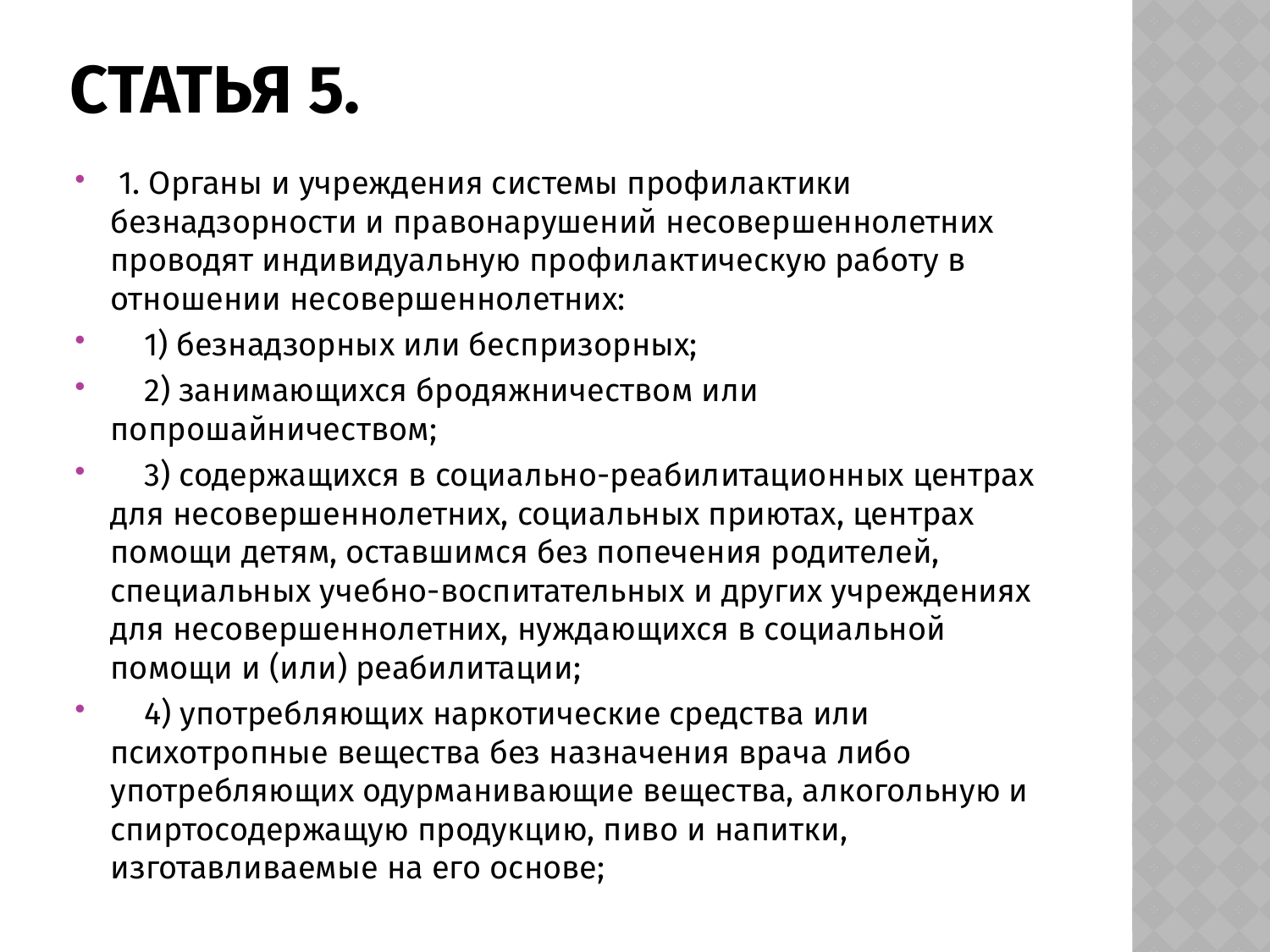

# Статья 5.
 1. Органы и учреждения системы профилактики безнадзорности и правонарушений несовершеннолетних проводят индивидуальную профилактическую работу в отношении несовершеннолетних:
    1) безнадзорных или беспризорных;
    2) занимающихся бродяжничеством или попрошайничеством;
    3) содержащихся в социально-реабилитационных центрах для несовершеннолетних, социальных приютах, центрах помощи детям, оставшимся без попечения родителей, специальных учебно-воспитательных и других учреждениях для несовершеннолетних, нуждающихся в социальной помощи и (или) реабилитации;
    4) употребляющих наркотические средства или психотропные вещества без назначения врача либо употребляющих одурманивающие вещества, алкогольную и спиртосодержащую продукцию, пиво и напитки, изготавливаемые на его основе;